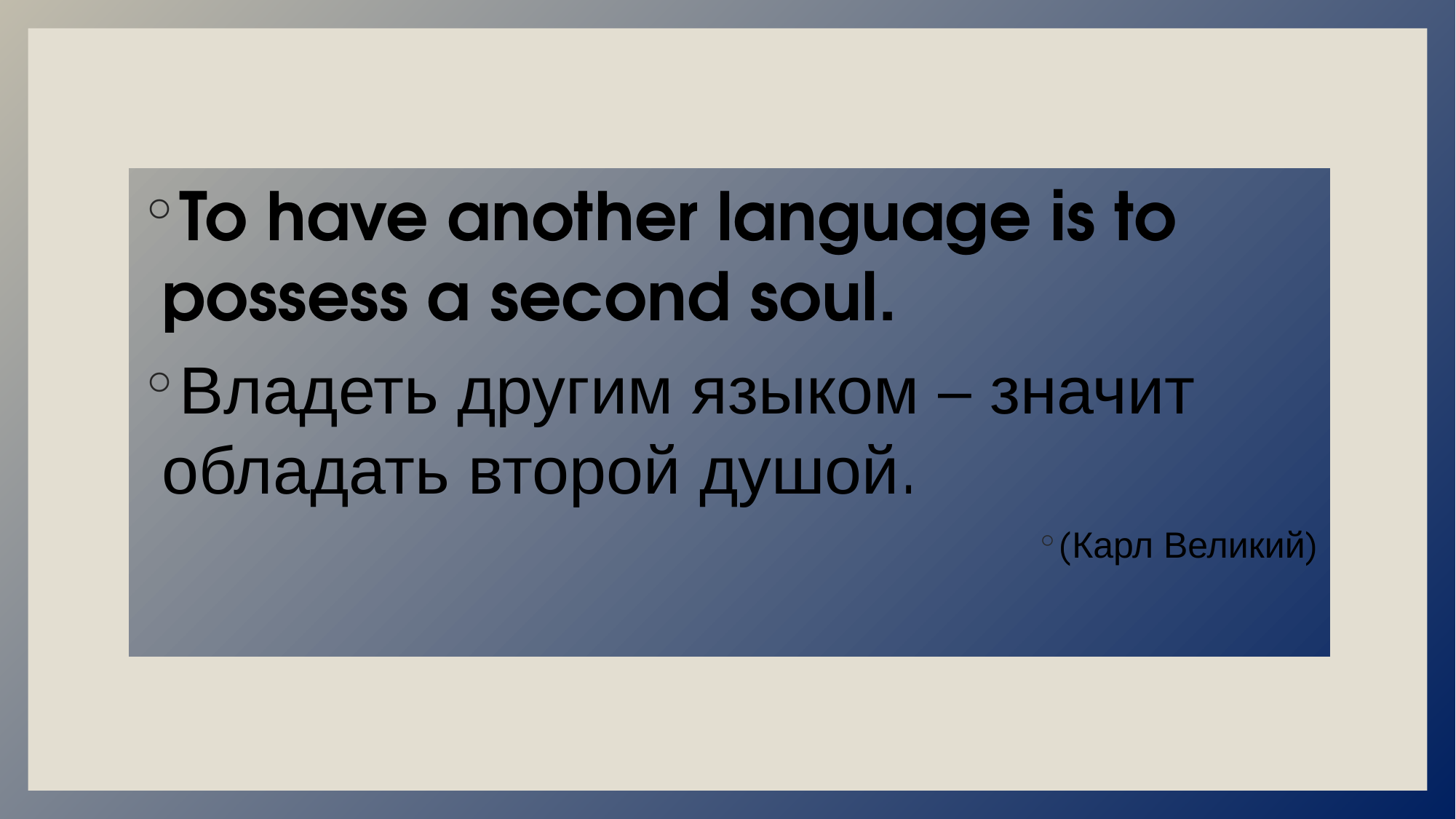

To have another language is to possess a second soul.
Владеть другим языком – значит обладать второй душой.
(Карл Великий)